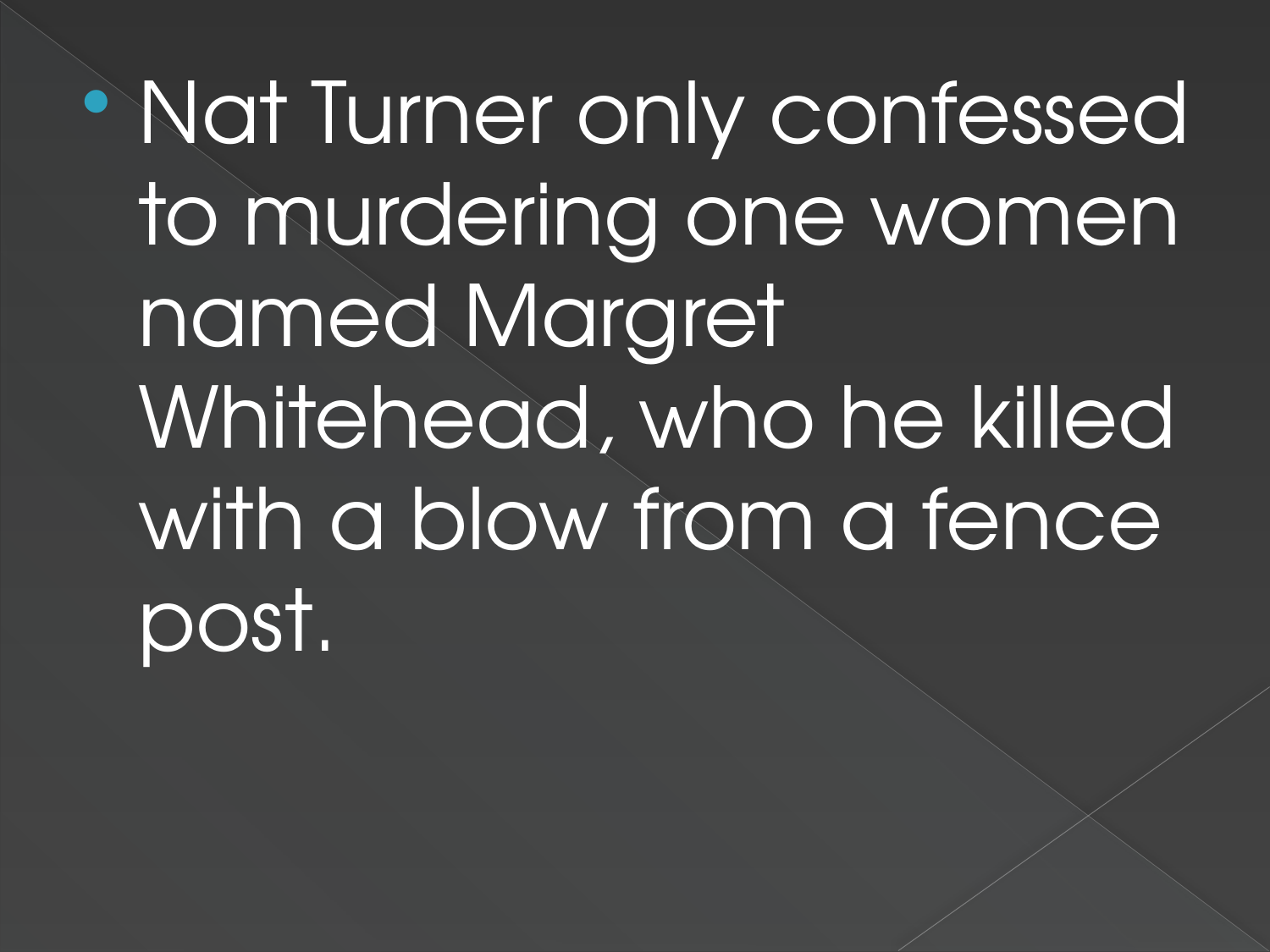

#
Nat Turner only confessed to murdering one women named Margret Whitehead, who he killed with a blow from a fence post.